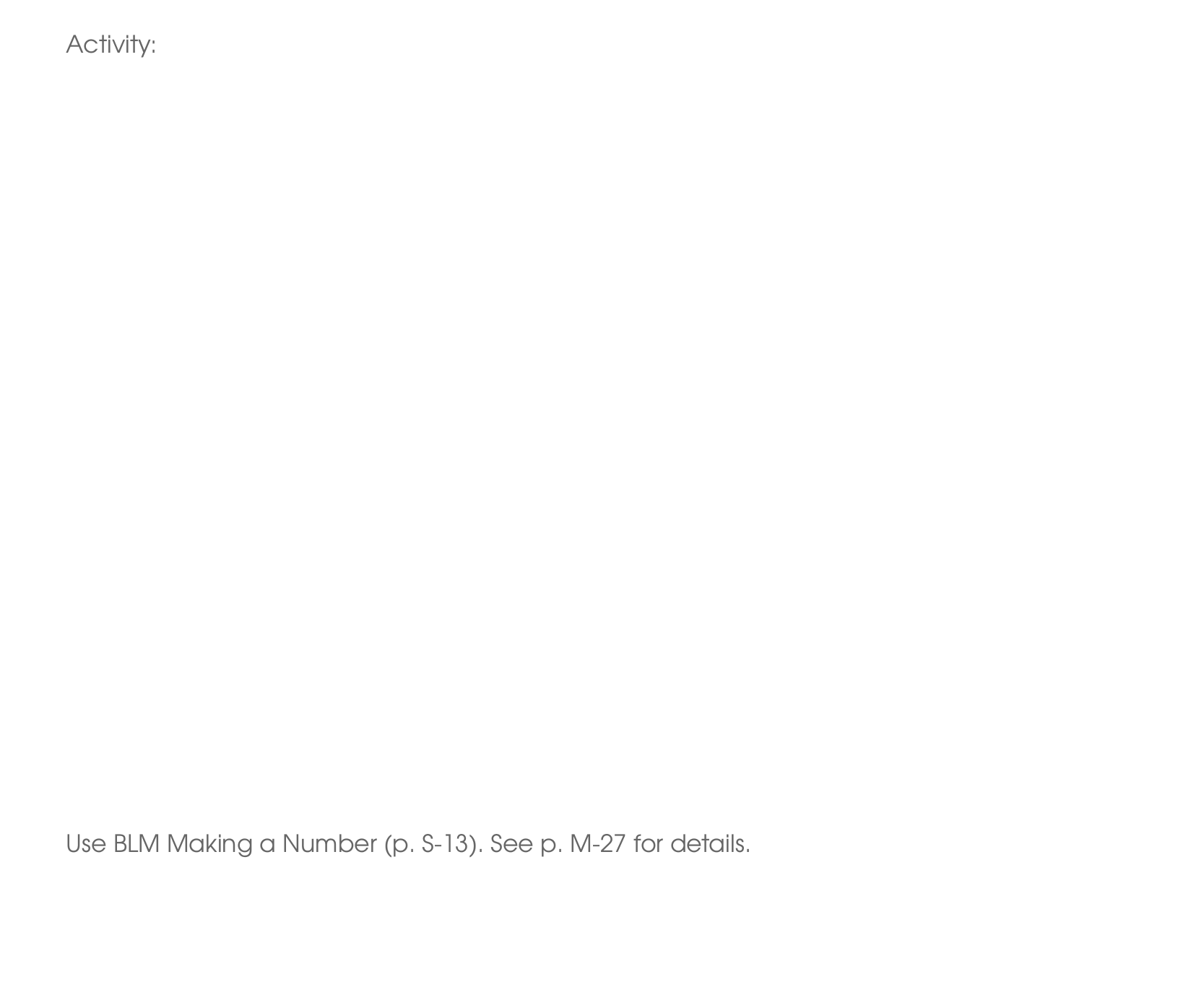

Activity:
Use BLM Making a Number (p. S-13). See p. M-27 for details.